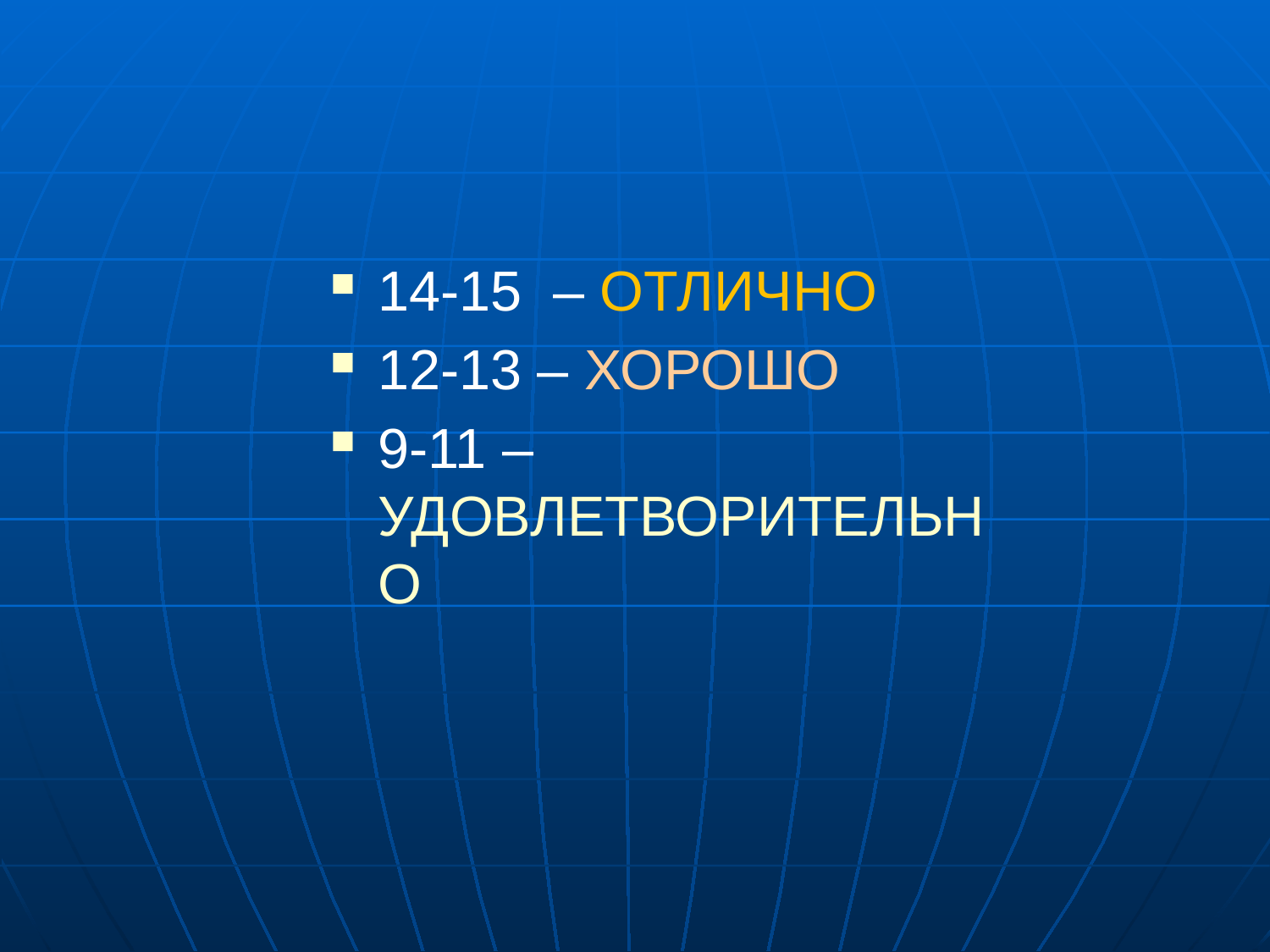

14-15  – ОТЛИЧНО
12-13 – ХОРОШО
9-11 – УДОВЛЕТВОРИТЕЛЬНО